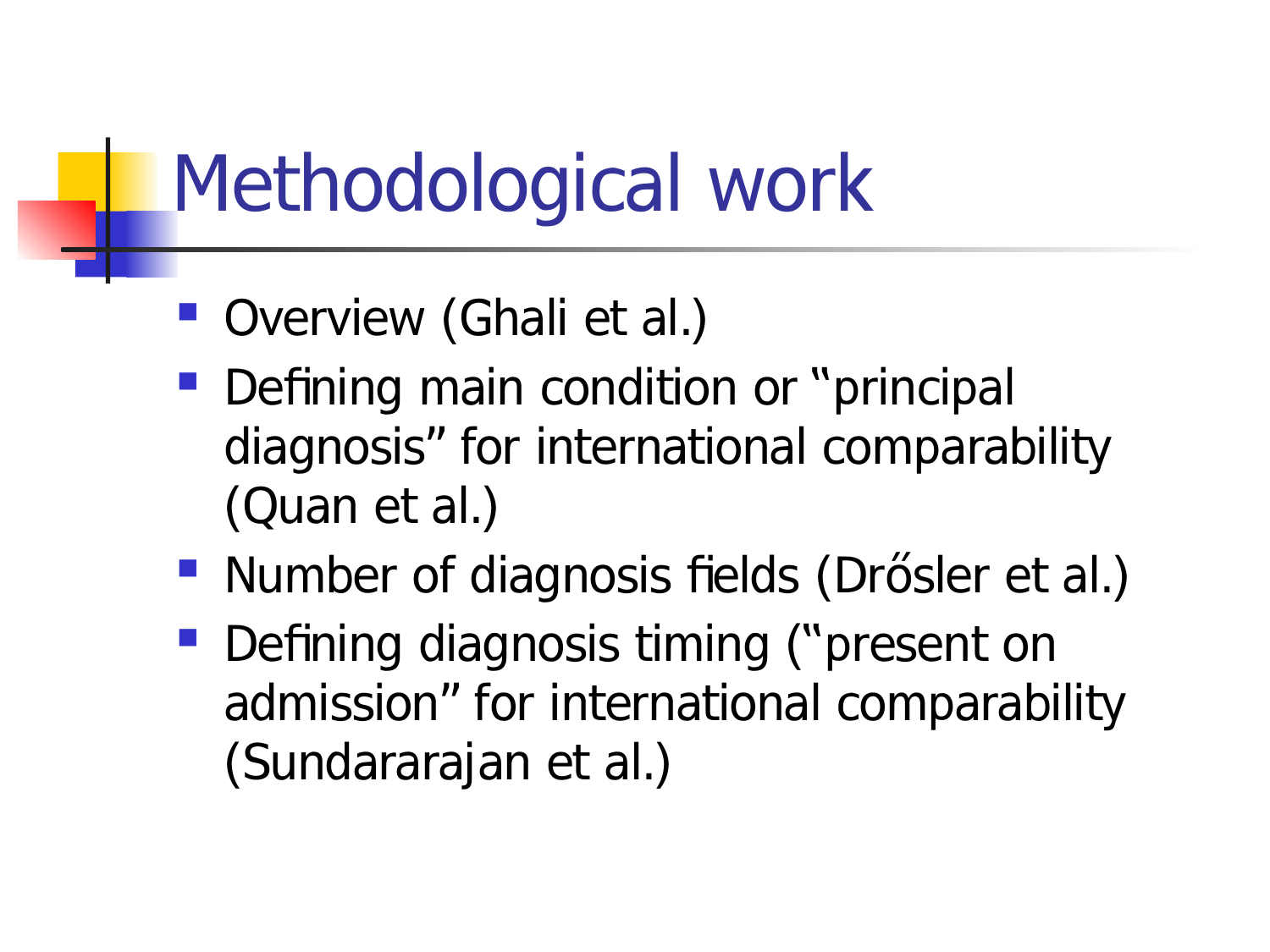

# Methodological work
Overview (Ghali et al.)
Defining main condition or “principal diagnosis” for international comparability (Quan et al.)
Number of diagnosis fields (Drősler et al.)
Defining diagnosis timing (“present on admission” for international comparability (Sundararajan et al.)